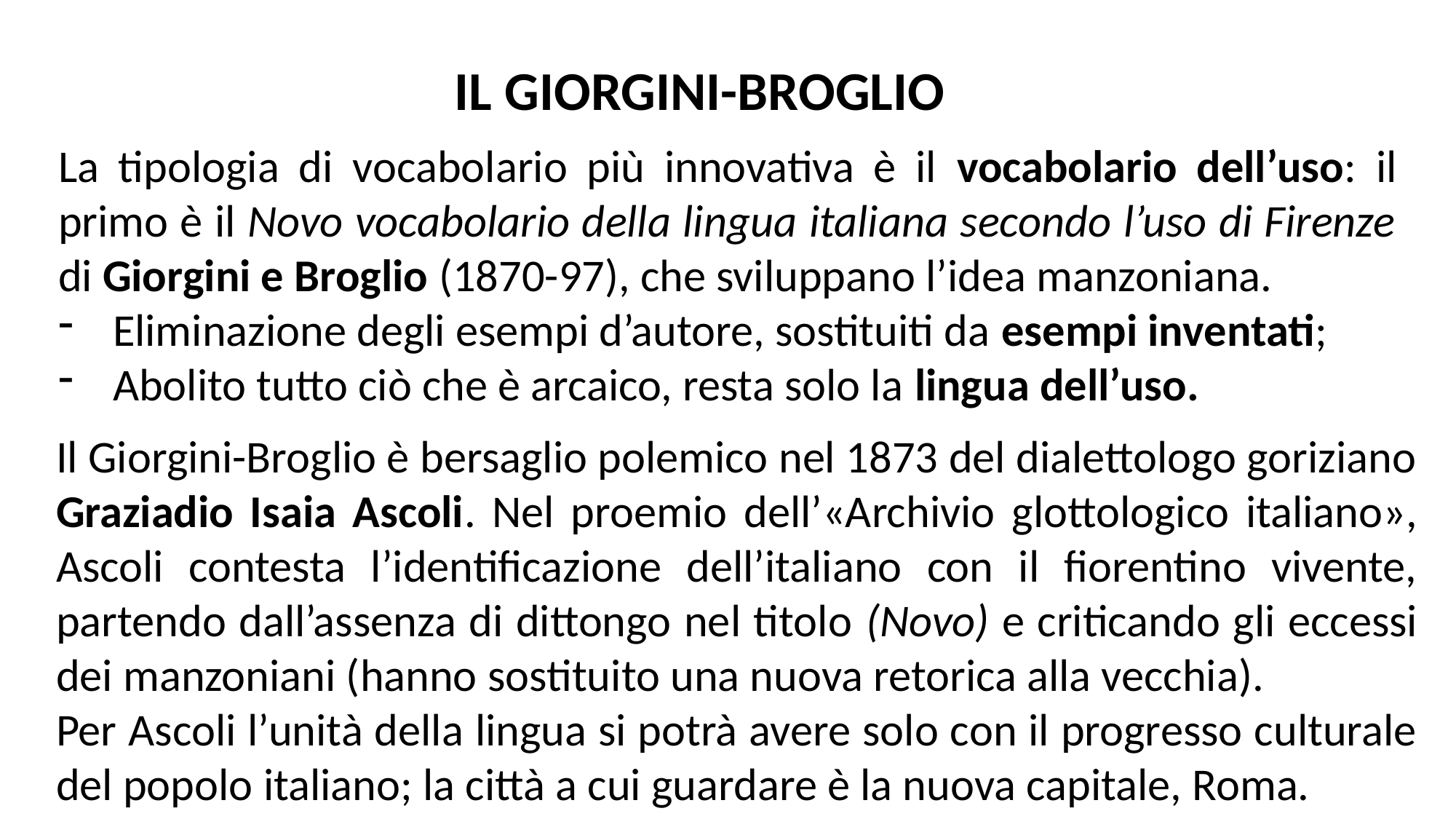

IL GIORGINI-BROGLIO
La tipologia di vocabolario più innovativa è il vocabolario dell’uso: il primo è il Novo vocabolario della lingua italiana secondo l’uso di Firenze di Giorgini e Broglio (1870-97), che sviluppano l’idea manzoniana.
Eliminazione degli esempi d’autore, sostituiti da esempi inventati;
Abolito tutto ciò che è arcaico, resta solo la lingua dell’uso.
Il Giorgini-Broglio è bersaglio polemico nel 1873 del dialettologo goriziano Graziadio Isaia Ascoli. Nel proemio dell’«Archivio glottologico italiano», Ascoli contesta l’identificazione dell’italiano con il fiorentino vivente, partendo dall’assenza di dittongo nel titolo (Novo) e criticando gli eccessi dei manzoniani (hanno sostituito una nuova retorica alla vecchia).
Per Ascoli l’unità della lingua si potrà avere solo con il progresso culturale del popolo italiano; la città a cui guardare è la nuova capitale, Roma.